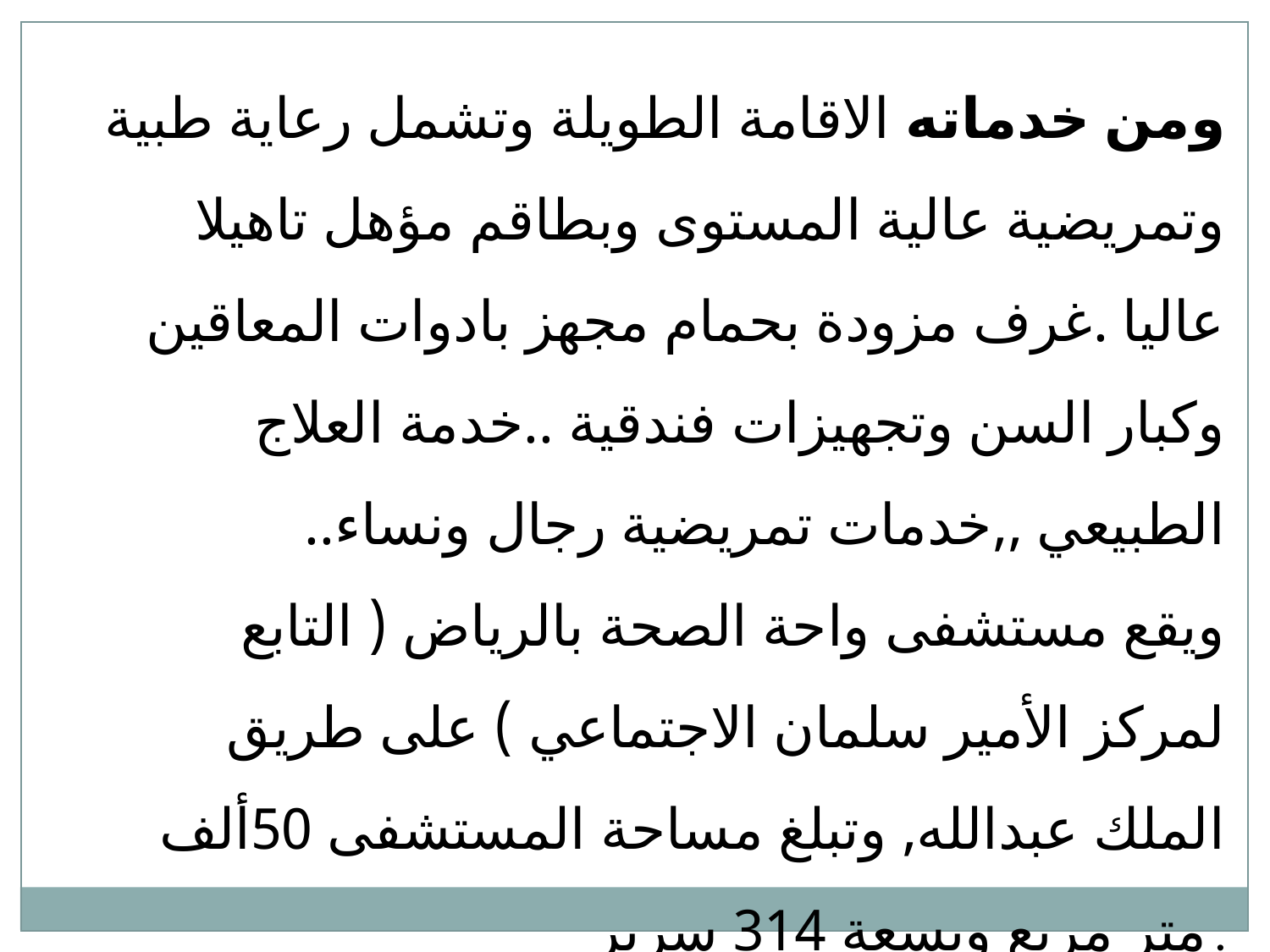

ومن خدماته الاقامة الطويلة وتشمل رعاية طبية وتمريضية عالية المستوى وبطاقم مؤهل تاهيلا عاليا .غرف مزودة بحمام مجهز بادوات المعاقين وكبار السن وتجهيزات فندقية ..خدمة العلاج الطبيعي ,,خدمات تمريضية رجال ونساء..
ويقع مستشفى واحة الصحة بالرياض ( التابع لمركز الأمير سلمان الاجتماعي ) على طريق الملك عبدالله, وتبلغ مساحة المستشفى 50ألف متر مربع وبسعة 314 سرير .